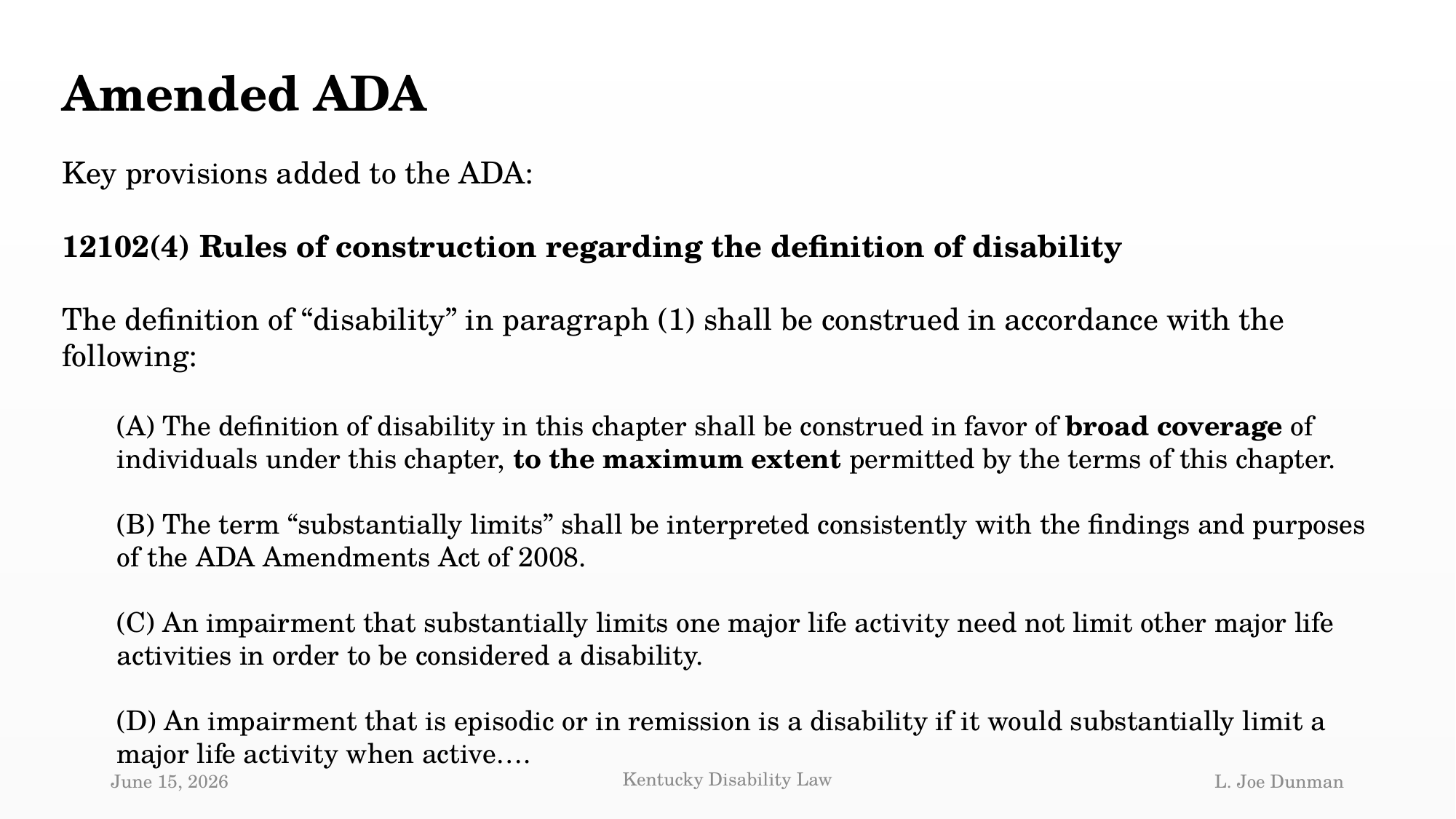

Amended ADA

Key provisions added to the ADA:

12102(4) Rules of construction regarding the definition of disability

The definition of “disability” in paragraph (1) shall be construed in accordance with the following:

(A) The definition of disability in this chapter shall be construed in favor of broad coverage of individuals under this chapter, to the maximum extent permitted by the terms of this chapter.

(B) The term “substantially limits” shall be interpreted consistently with the findings and purposes of the ADA Amendments Act of 2008.

(C) An impairment that substantially limits one major life activity need not limit other major life activities in order to be considered a disability.

(D) An impairment that is episodic or in remission is a disability if it would substantially limit a major life activity when active….

June 15, 2026
Kentucky Disability Law
L. Joe Dunman